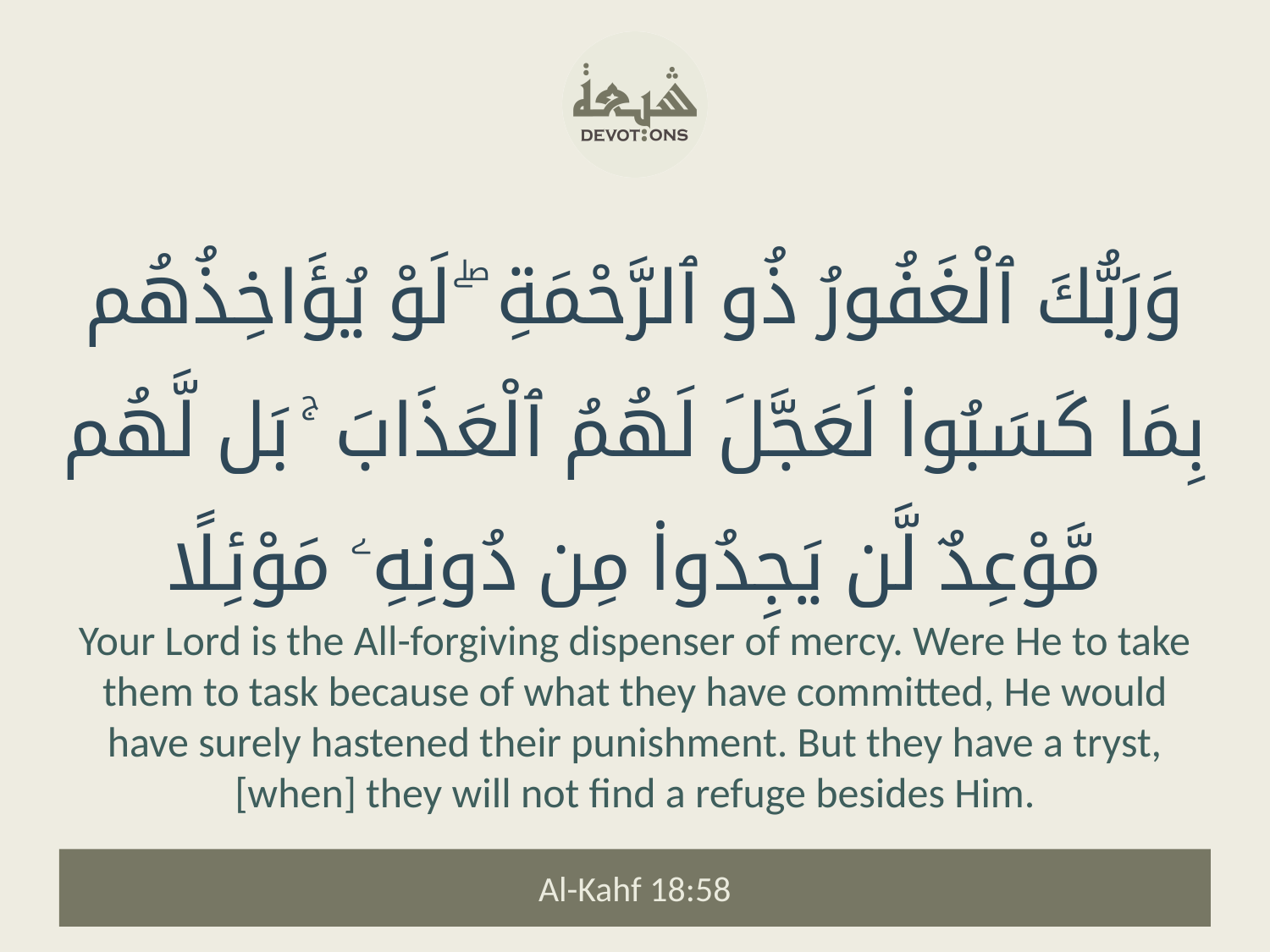

وَرَبُّكَ ٱلْغَفُورُ ذُو ٱلرَّحْمَةِ ۖ لَوْ يُؤَاخِذُهُم بِمَا كَسَبُوا۟ لَعَجَّلَ لَهُمُ ٱلْعَذَابَ ۚ بَل لَّهُم مَّوْعِدٌ لَّن يَجِدُوا۟ مِن دُونِهِۦ مَوْئِلًا
Your Lord is the All-forgiving dispenser of mercy. Were He to take them to task because of what they have committed, He would have surely hastened their punishment. But they have a tryst, [when] they will not find a refuge besides Him.
Al-Kahf 18:58